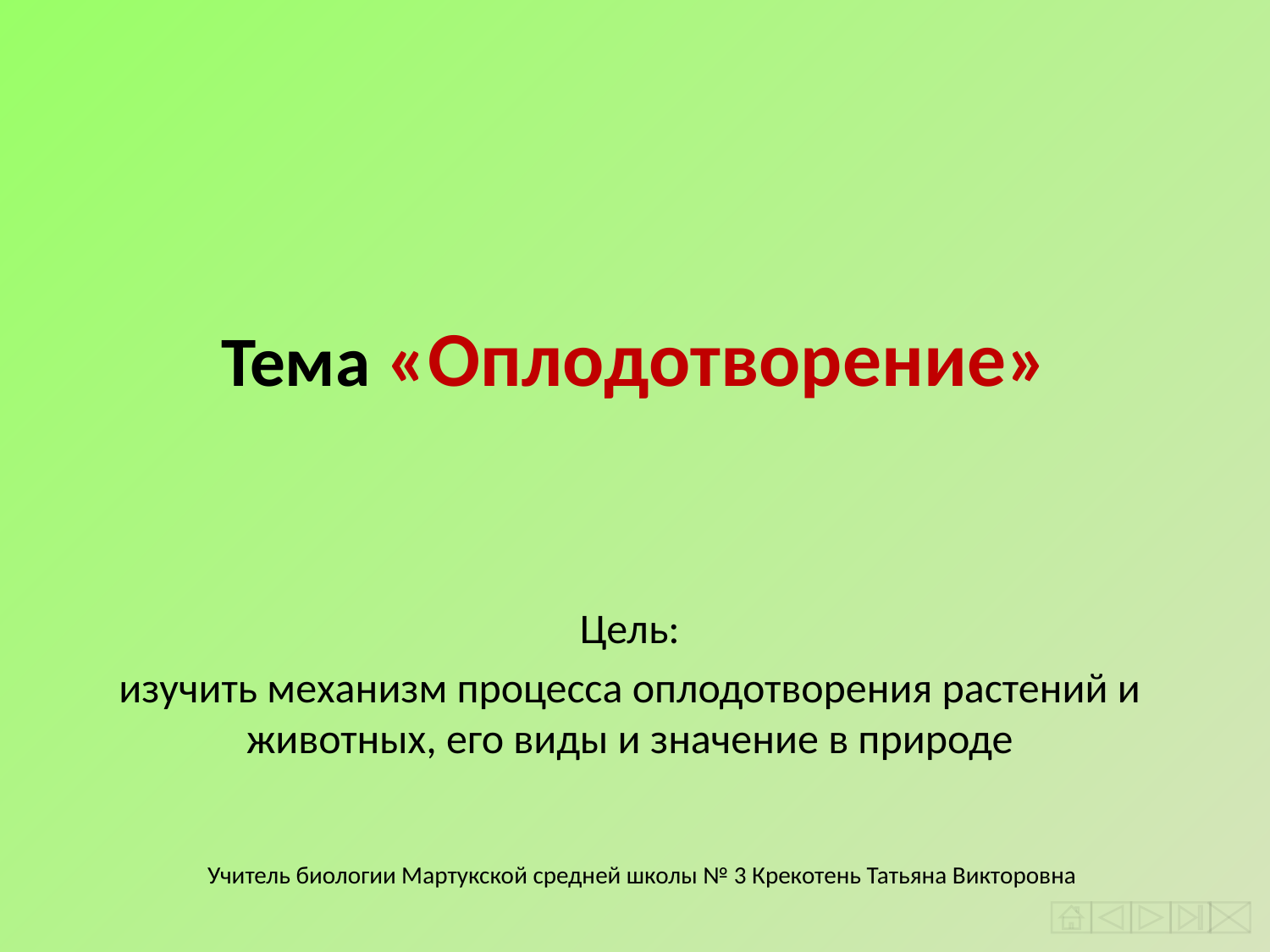

# Тема «Оплодотворение»
Цель:
изучить механизм процесса оплодотворения растений и животных, его виды и значение в природе
Учитель биологии Мартукской средней школы № 3 Крекотень Татьяна Викторовна